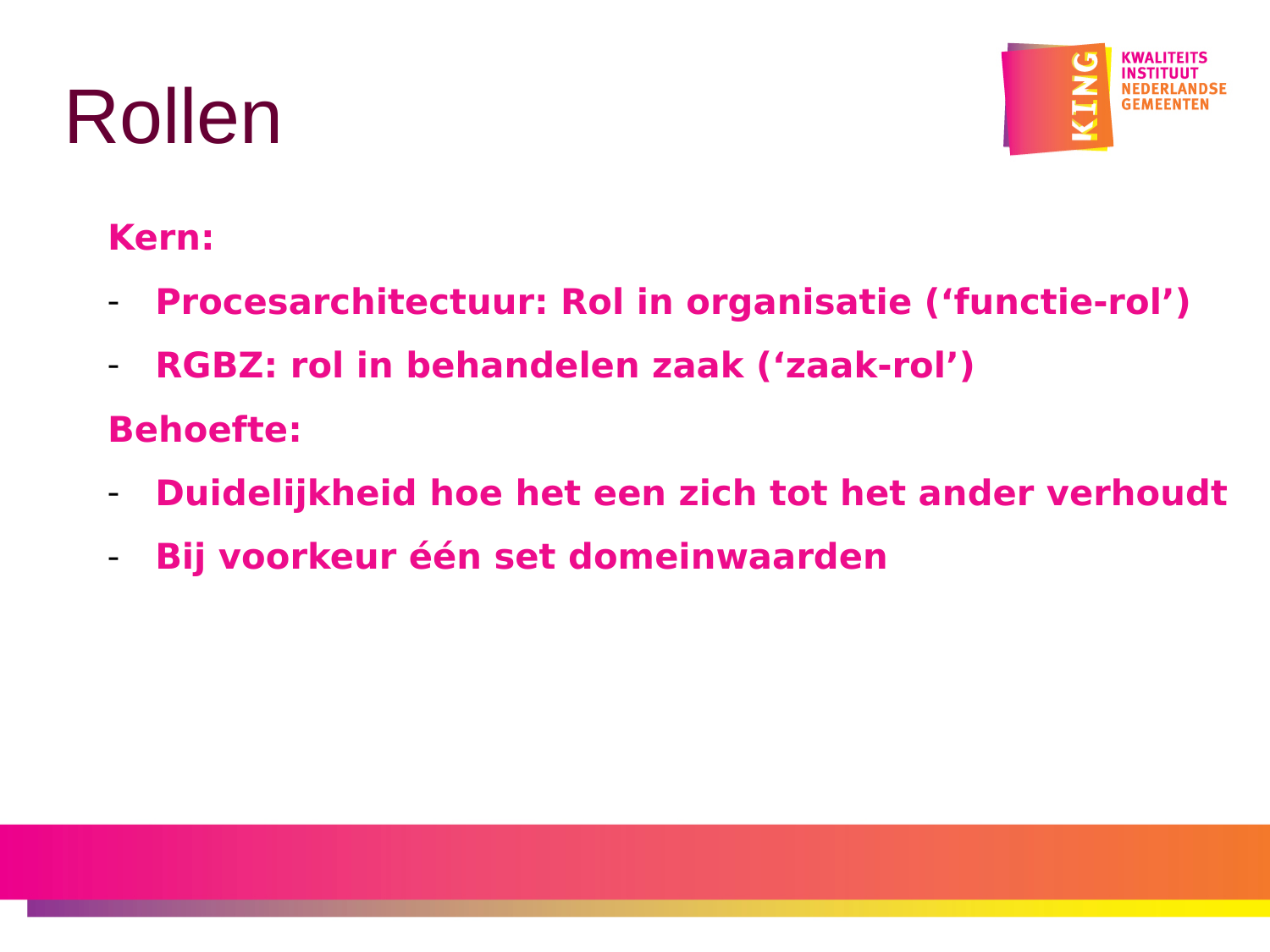

# Rollen
Kern:
Procesarchitectuur: Rol in organisatie (‘functie-rol’)
RGBZ: rol in behandelen zaak (‘zaak-rol’)
Behoefte:
Duidelijkheid hoe het een zich tot het ander verhoudt
Bij voorkeur één set domeinwaarden